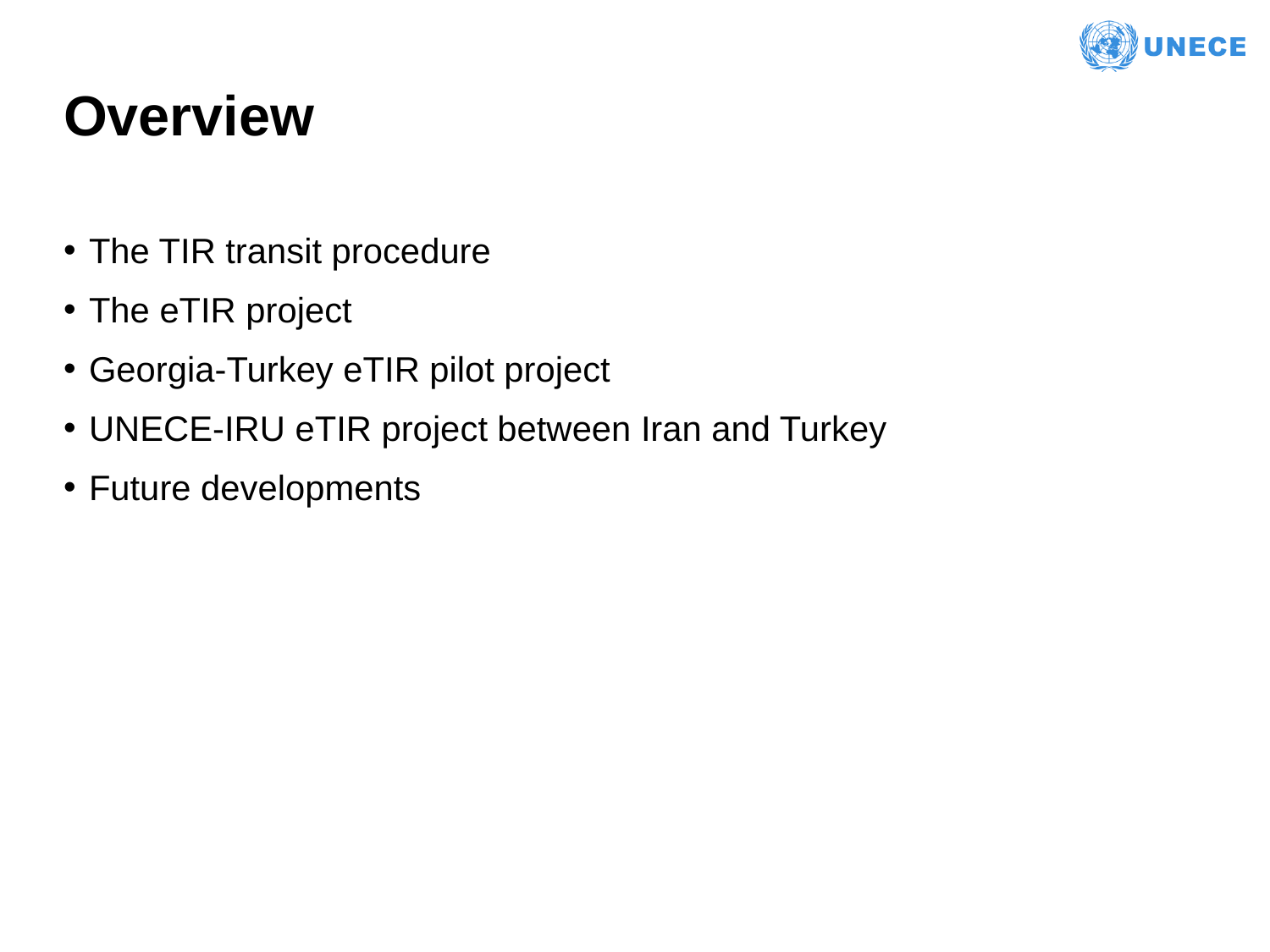

# Overview

The TIR transit procedure
The eTIR project
Georgia-Turkey eTIR pilot project
UNECE-IRU eTIR project between Iran and Turkey
Future developments